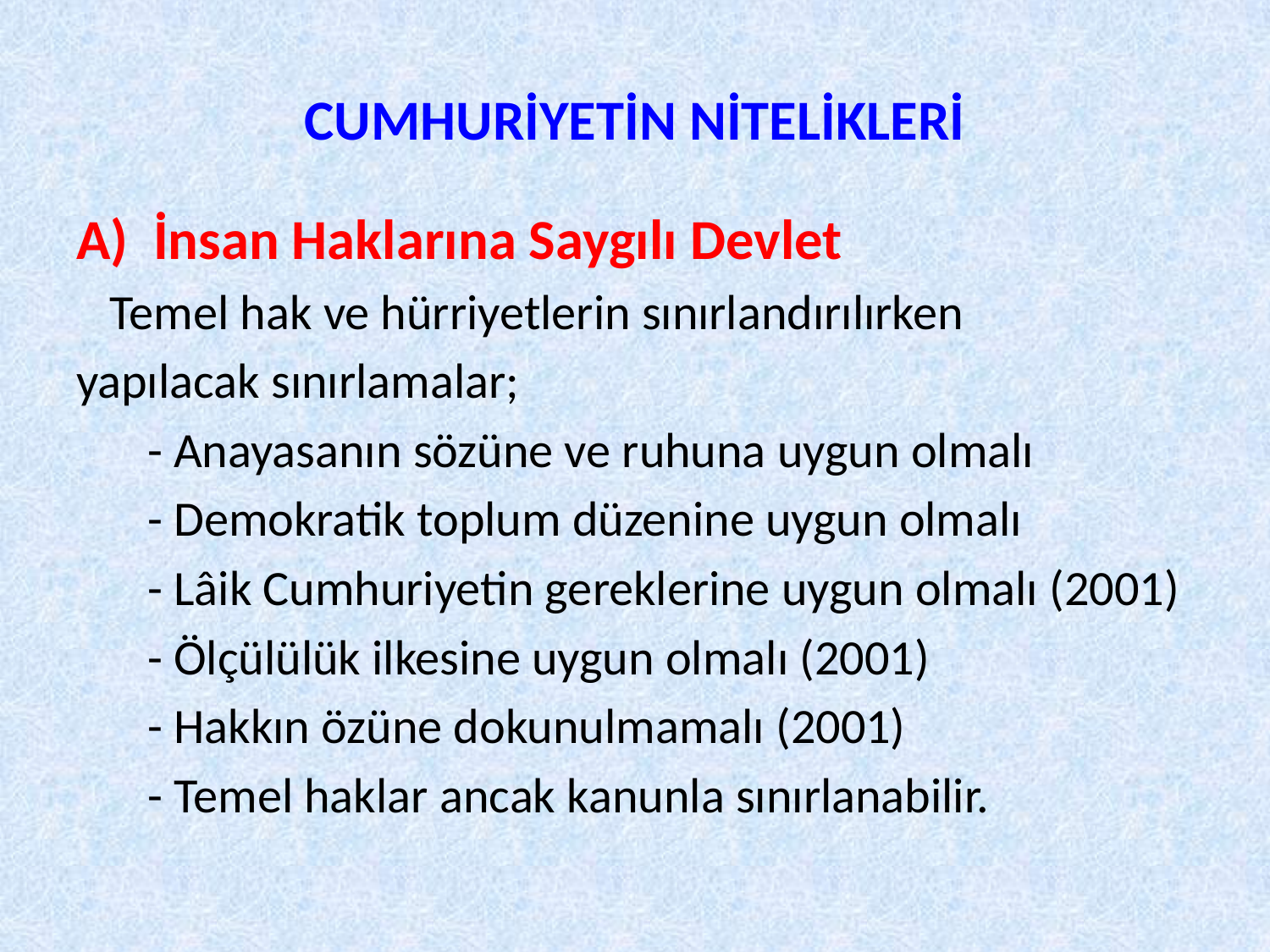

# CUMHURİYETİN NİTELİKLERİ
A)  İnsan Haklarına Saygılı Devlet
   Temel hak ve hürriyetlerin sınırlandırılırken
yapılacak sınırlamalar;
	- Anayasanın sözüne ve ruhuna uygun olmalı
	- Demokratik toplum düzenine uygun olmalı
	- Lâik Cumhuriyetin gereklerine uygun olmalı (2001)
	- Ölçülülük ilkesine uygun olmalı (2001)
	- Hakkın özüne dokunulmamalı (2001)
	- Temel haklar ancak kanunla sınırlanabilir.